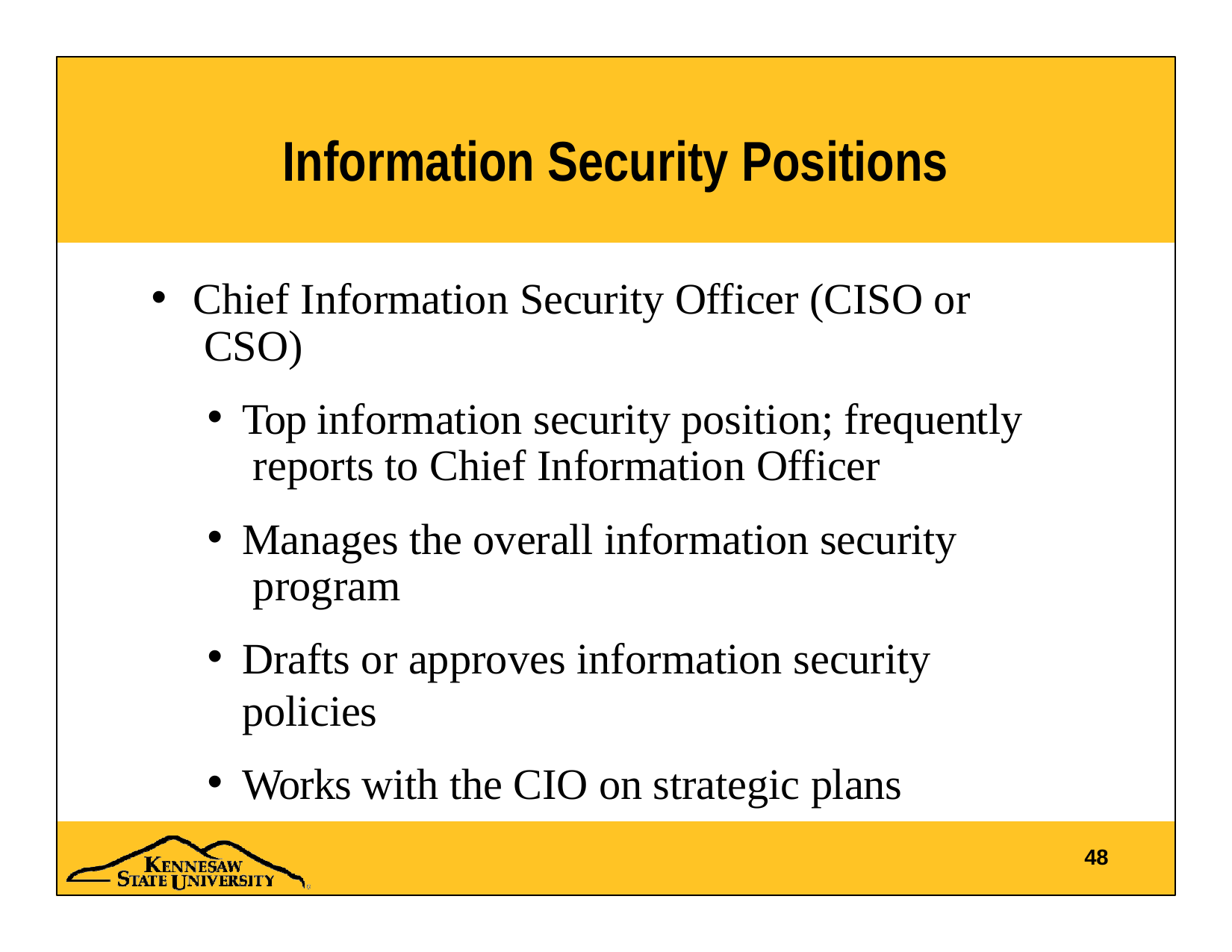

# Information Security Positions
Chief Information Security Officer (CISO or  CSO)
Top information security position; frequently  reports to Chief Information Officer
Manages the overall information security  program
Drafts or approves information security policies
Works with the CIO on strategic plans

48